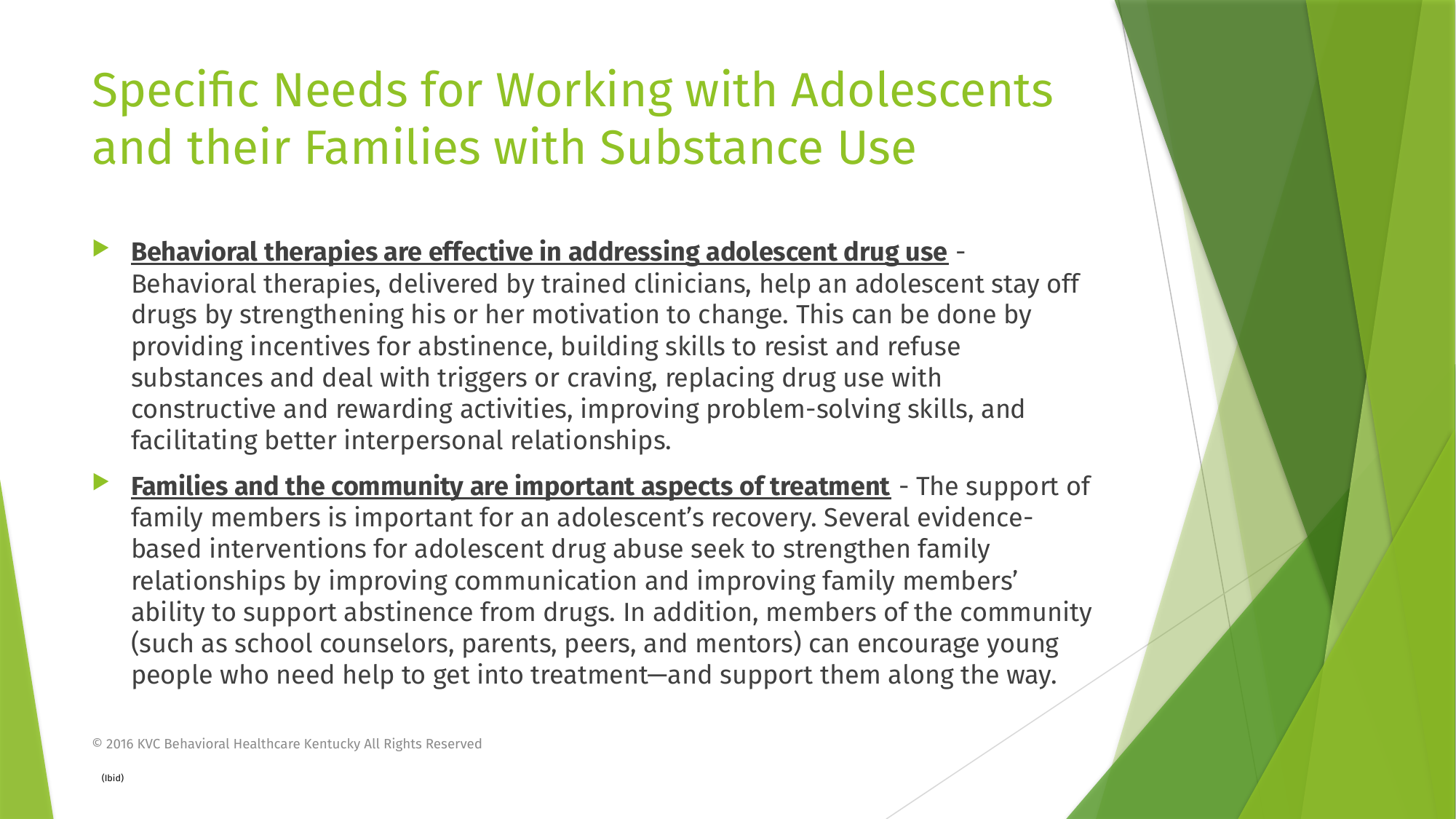

# Specific Needs for Working with Adolescents and their Families with Substance Use
Behavioral therapies are effective in addressing adolescent drug use -  Behavioral therapies, delivered by trained clinicians, help an adolescent stay off drugs by strengthening his or her motivation to change. This can be done by providing incentives for abstinence, building skills to resist and refuse substances and deal with triggers or craving, replacing drug use with constructive and rewarding activities, improving problem-solving skills, and facilitating better interpersonal relationships.
Families and the community are important aspects of treatment - The support of family members is important for an adolescent’s recovery. Several evidence-based interventions for adolescent drug abuse seek to strengthen family relationships by improving communication and improving family members’ ability to support abstinence from drugs. In addition, members of the community (such as school counselors, parents, peers, and mentors) can encourage young people who need help to get into treatment—and support them along the way.
© 2016 KVC Behavioral Healthcare Kentucky All Rights Reserved
(Ibid)